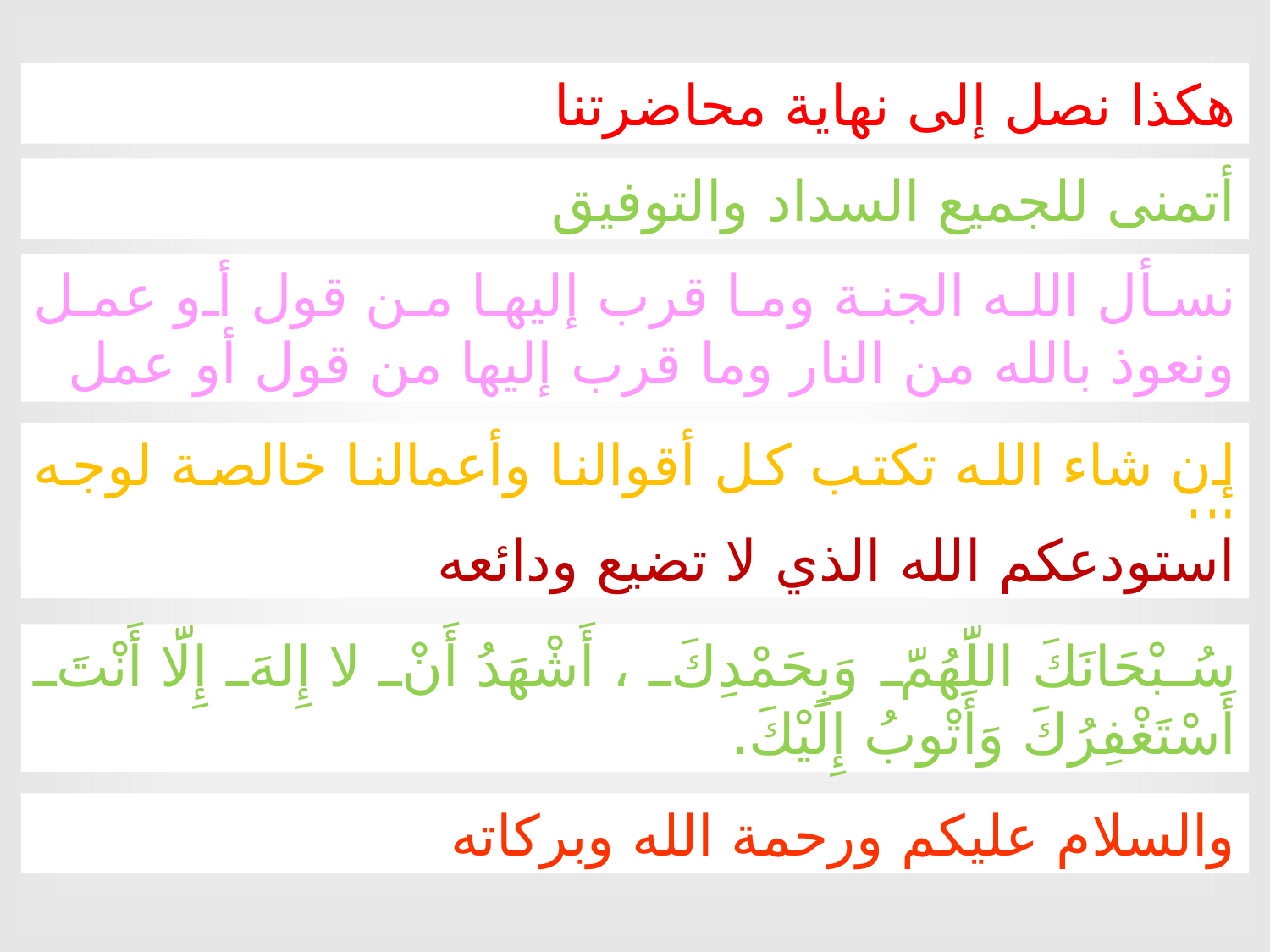

هكذا نصل إلى نهاية محاضرتنا
أتمنى للجميع السداد والتوفيق
نسأل الله الجنة وما قرب إليها من قول أو عمل ونعوذ بالله من النار وما قرب إليها من قول أو عمل
إن شاء الله تكتب كل أقوالنا وأعمالنا خالصة لوجه الله
استودعكم الله الذي لا تضيع ودائعه
سُبْحَانَكَ اللَّهُمَّ وَبِحَمْدِكَ ، أَشْهَدُ أَنْ لا إِلهَ إِلَّا أَنْتَ أَسْتَغْفِرُكَ وَأَتْوبُ إِلَيْكَ.
والسلام عليكم ورحمة الله وبركاته